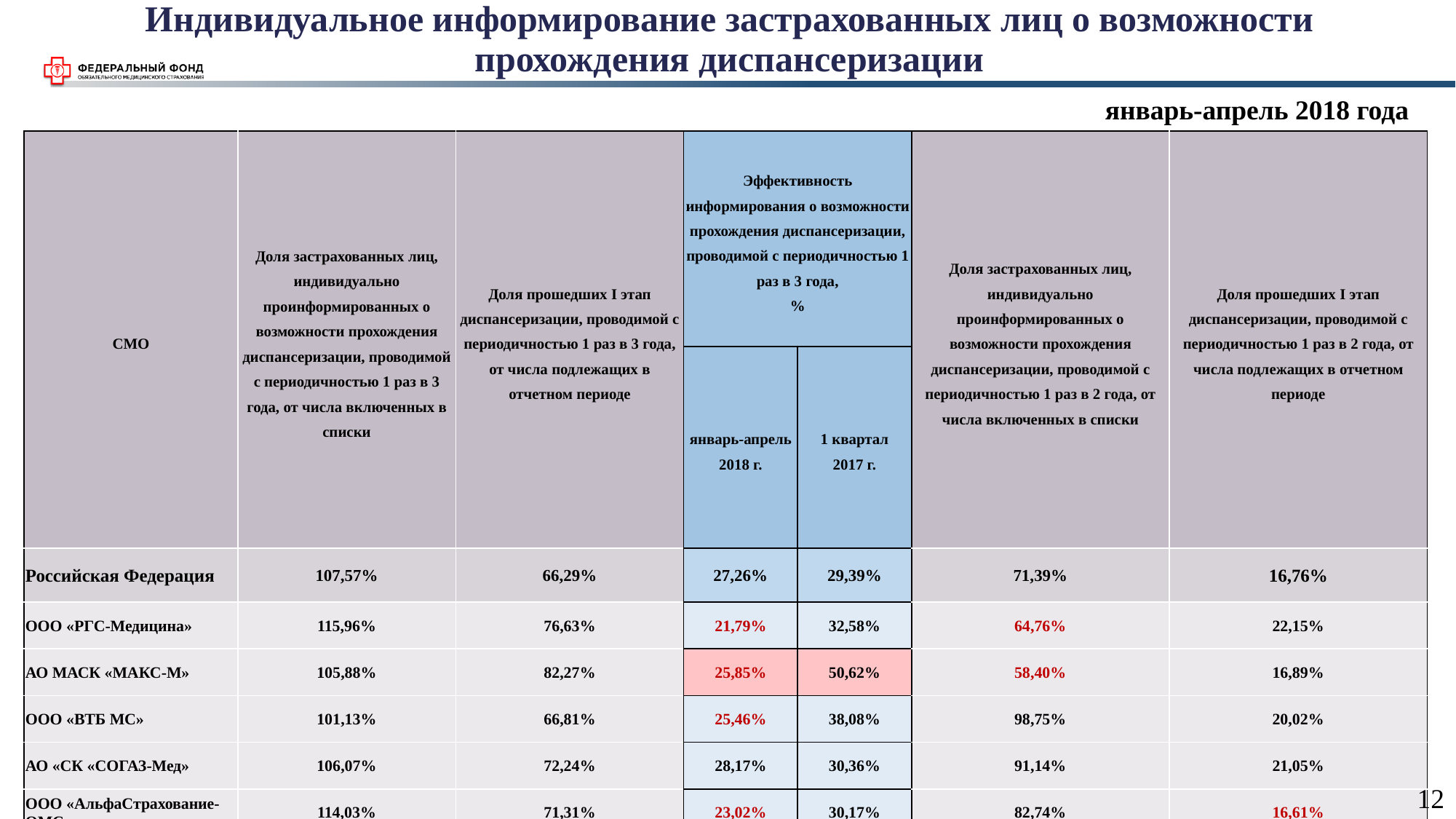

Индивидуальное информирование застрахованных лиц о возможности прохождения диспансеризации
январь-апрель 2018 года
| СМО | Доля застрахованных лиц, индивидуально проинформированных о возможности прохождения диспансеризации, проводимой с периодичностью 1 раз в 3 года, от числа включенных в списки | Доля прошедших I этап диспансеризации, проводимой с периодичностью 1 раз в 3 года, от числа подлежащих в отчетном периоде | Эффективность информирования о возможности прохождения диспансеризации, проводимой с периодичностью 1 раз в 3 года, % |  | Доля застрахованных лиц, индивидуально проинформированных о возможности прохождения диспансеризации, проводимой с периодичностью 1 раз в 2 года, от числа включенных в списки | Доля прошедших I этап диспансеризации, проводимой с периодичностью 1 раз в 2 года, от числа подлежащих в отчетном периоде |
| --- | --- | --- | --- | --- | --- | --- |
|  |  |  | январь-апрель 2018 г. | 1 квартал 2017 г. |  |  |
| Российская Федерация | 107,57% | 66,29% | 27,26% | 29,39% | 71,39% | 16,76% |
| ООО «РГС-Медицина» | 115,96% | 76,63% | 21,79% | 32,58% | 64,76% | 22,15% |
| АО МАСК «МАКС-М» | 105,88% | 82,27% | 25,85% | 50,62% | 58,40% | 16,89% |
| ООО «ВТБ МС» | 101,13% | 66,81% | 25,46% | 38,08% | 98,75% | 20,02% |
| АО «СК «СОГАЗ-Мед» | 106,07% | 72,24% | 28,17% | 30,36% | 91,14% | 21,05% |
| ООО «АльфаСтрахование-ОМС» | 114,03% | 71,31% | 23,02% | 30,17% | 82,74% | 16,61% |
| ООО «Ингосстрах-М» | 121,82% | 82,13% | 29,92% | 38,94% | 91,31% | 46,36% |
| ООО МСК «РЕСО-МЕД» | 120,74% | 42,37% | 37,21% | 24,07% | 143,00% | 22,18% |
12